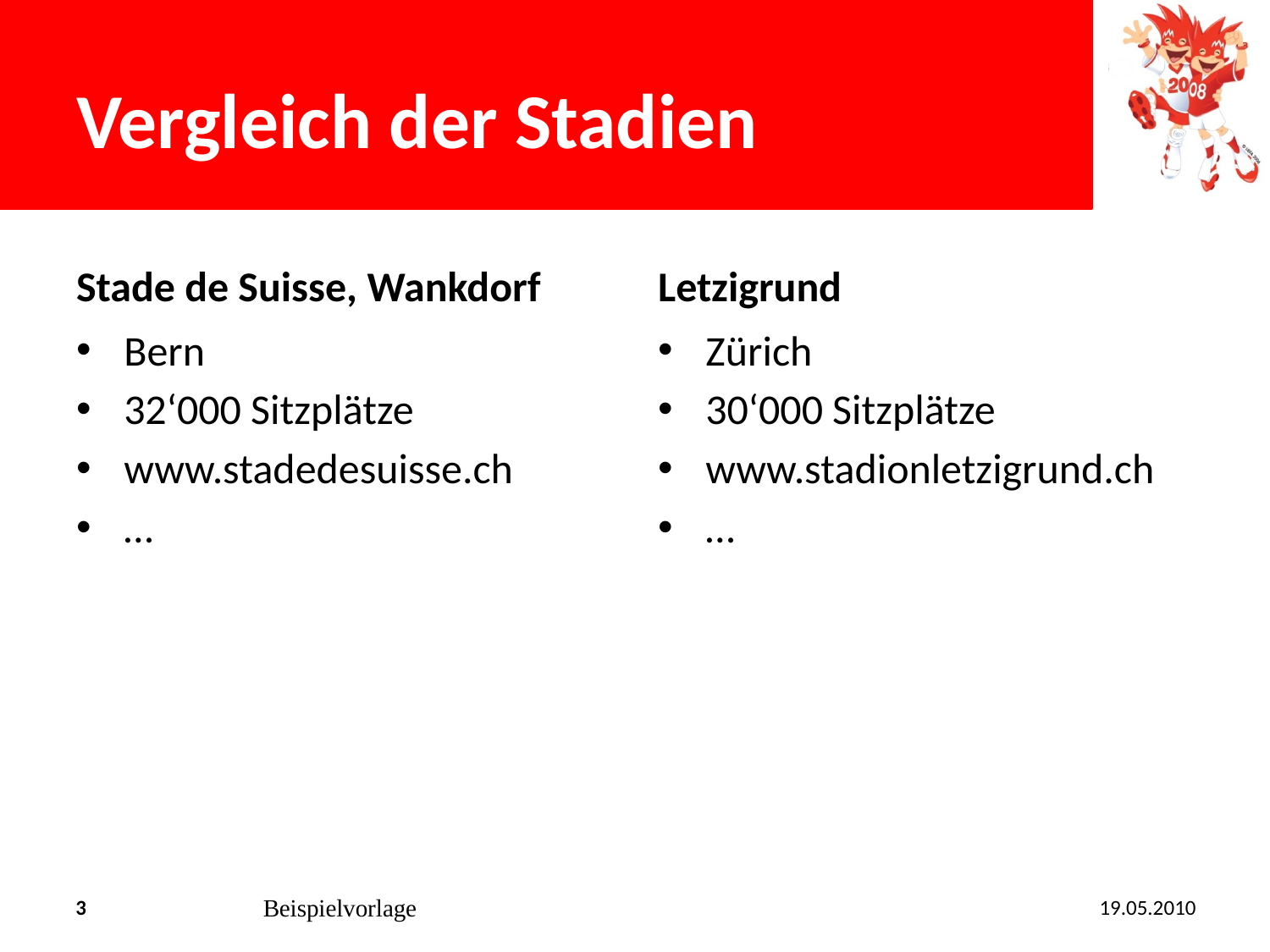

# Vergleich der Stadien
Stade de Suisse, Wankdorf
Letzigrund
Bern
32‘000 Sitzplätze
www.stadedesuisse.ch
…
Zürich
30‘000 Sitzplätze
www.stadionletzigrund.ch
…
3
Beispielvorlage
19.05.2010